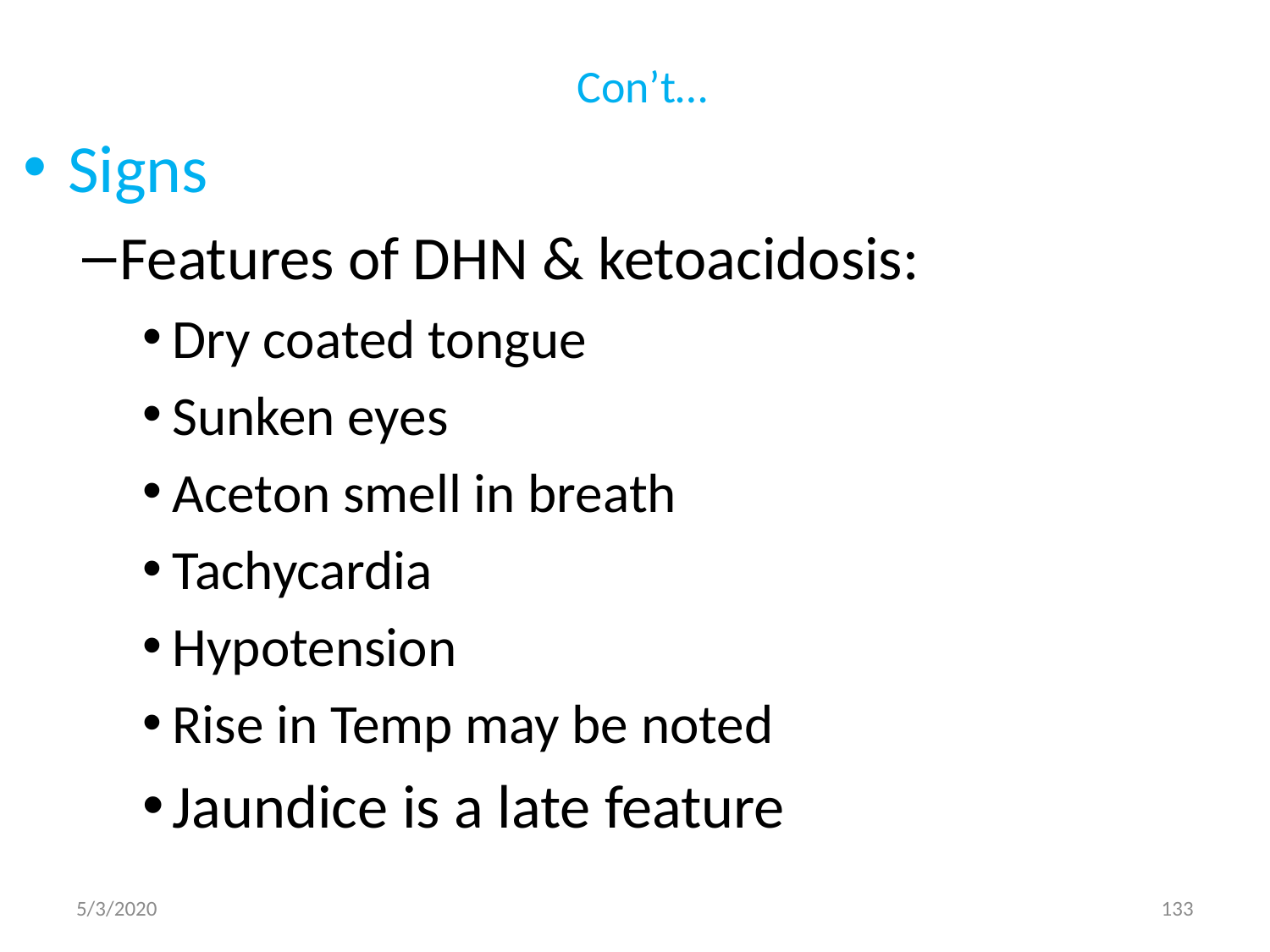

# Con’t…
Signs
Features of DHN & ketoacidosis:
Dry coated tongue
Sunken eyes
Aceton smell in breath
Tachycardia
Hypotension
Rise in Temp may be noted
Jaundice is a late feature

5/3/2020
133